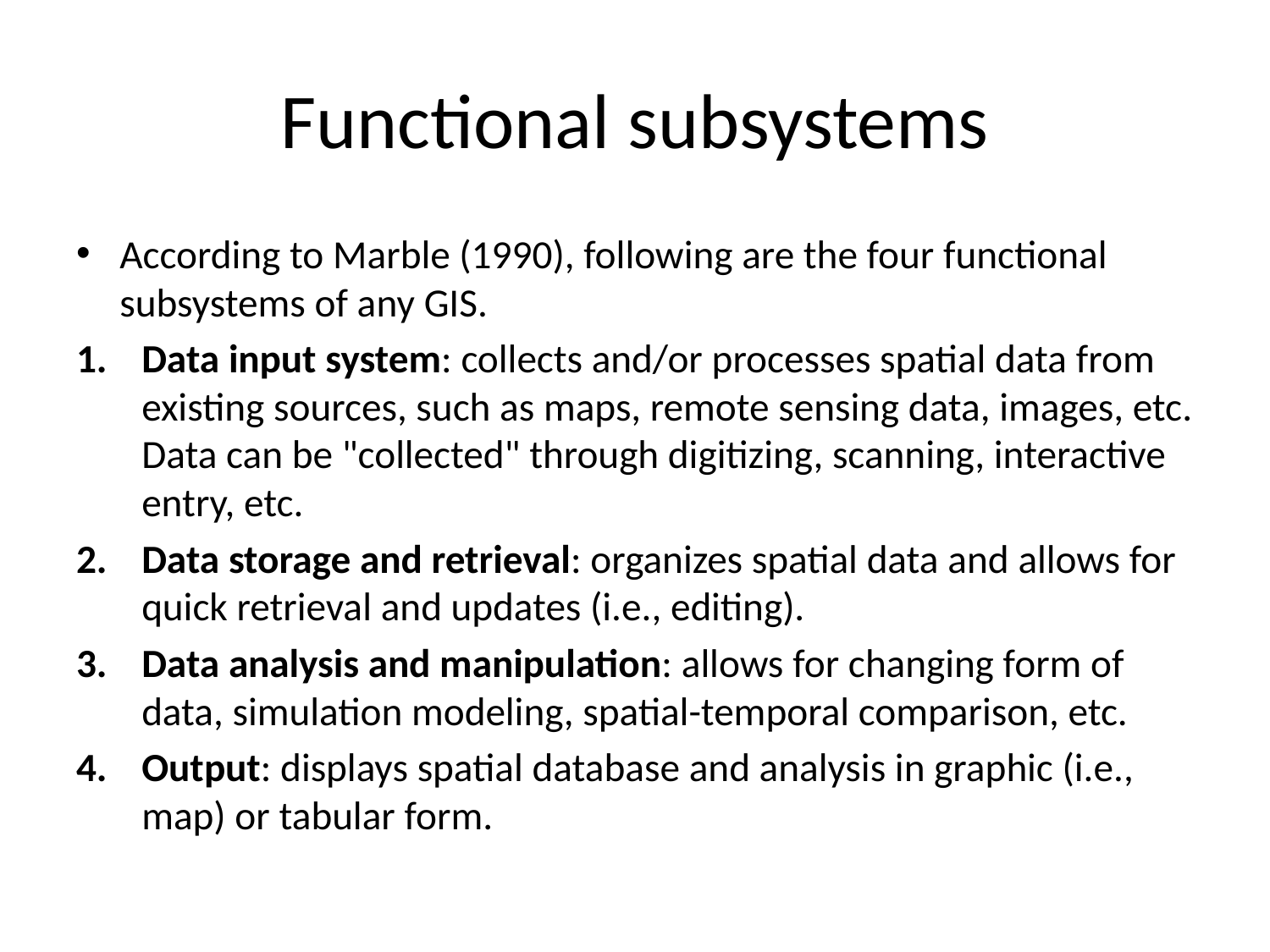

# Functional subsystems
According to Marble (1990), following are the four functional subsystems of any GIS.
Data input system: collects and/or processes spatial data from existing sources, such as maps, remote sensing data, images, etc. Data can be "collected" through digitizing, scanning, interactive entry, etc.
Data storage and retrieval: organizes spatial data and allows for quick retrieval and updates (i.e., editing).
Data analysis and manipulation: allows for changing form of data, simulation modeling, spatial-temporal comparison, etc.
Output: displays spatial database and analysis in graphic (i.e., map) or tabular form.